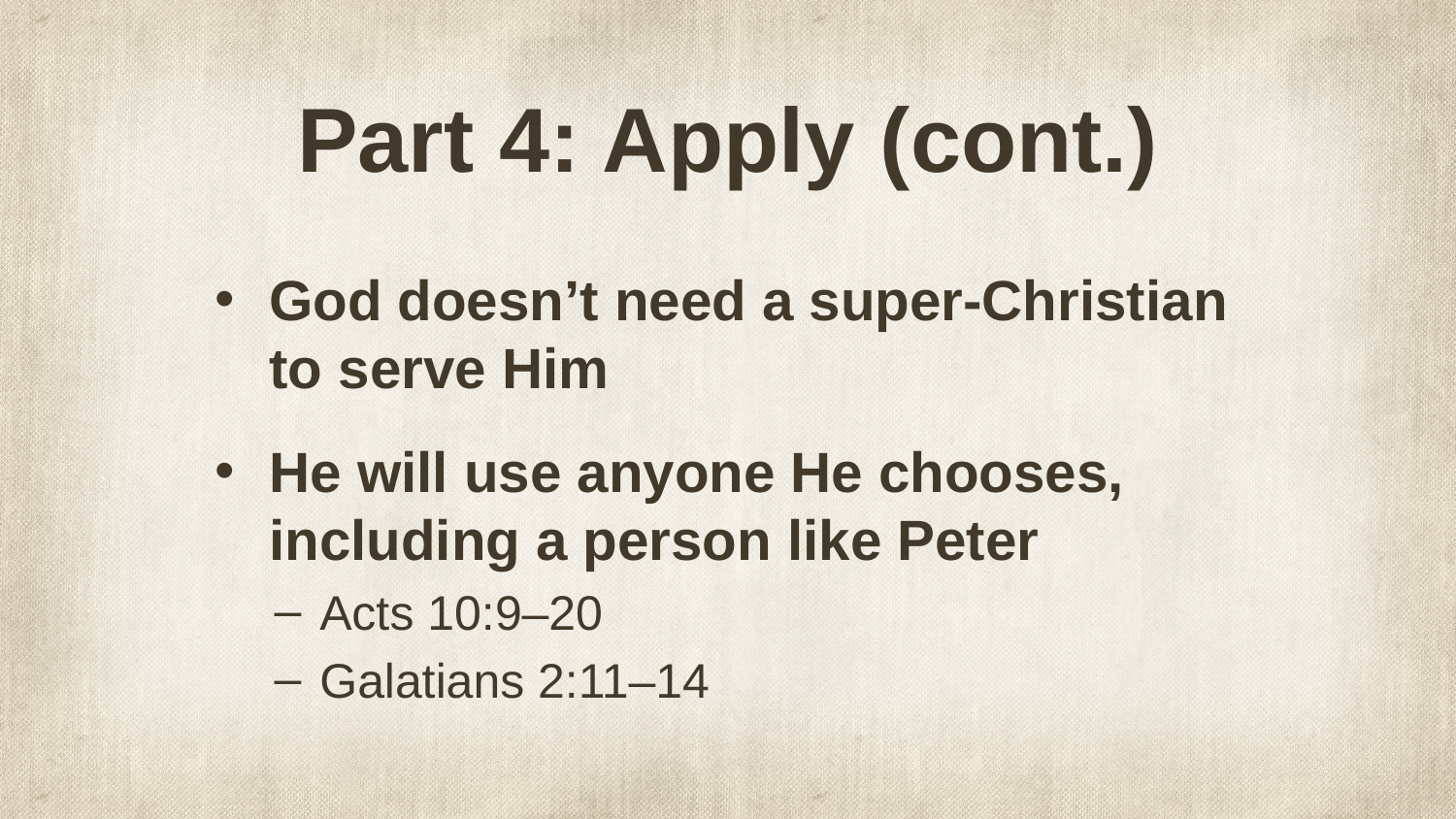

# Part 4: Apply (cont.)
God doesn’t need a super-Christian to serve Him
He will use anyone He chooses, including a person like Peter
Acts 10:9–20
Galatians 2:11–14